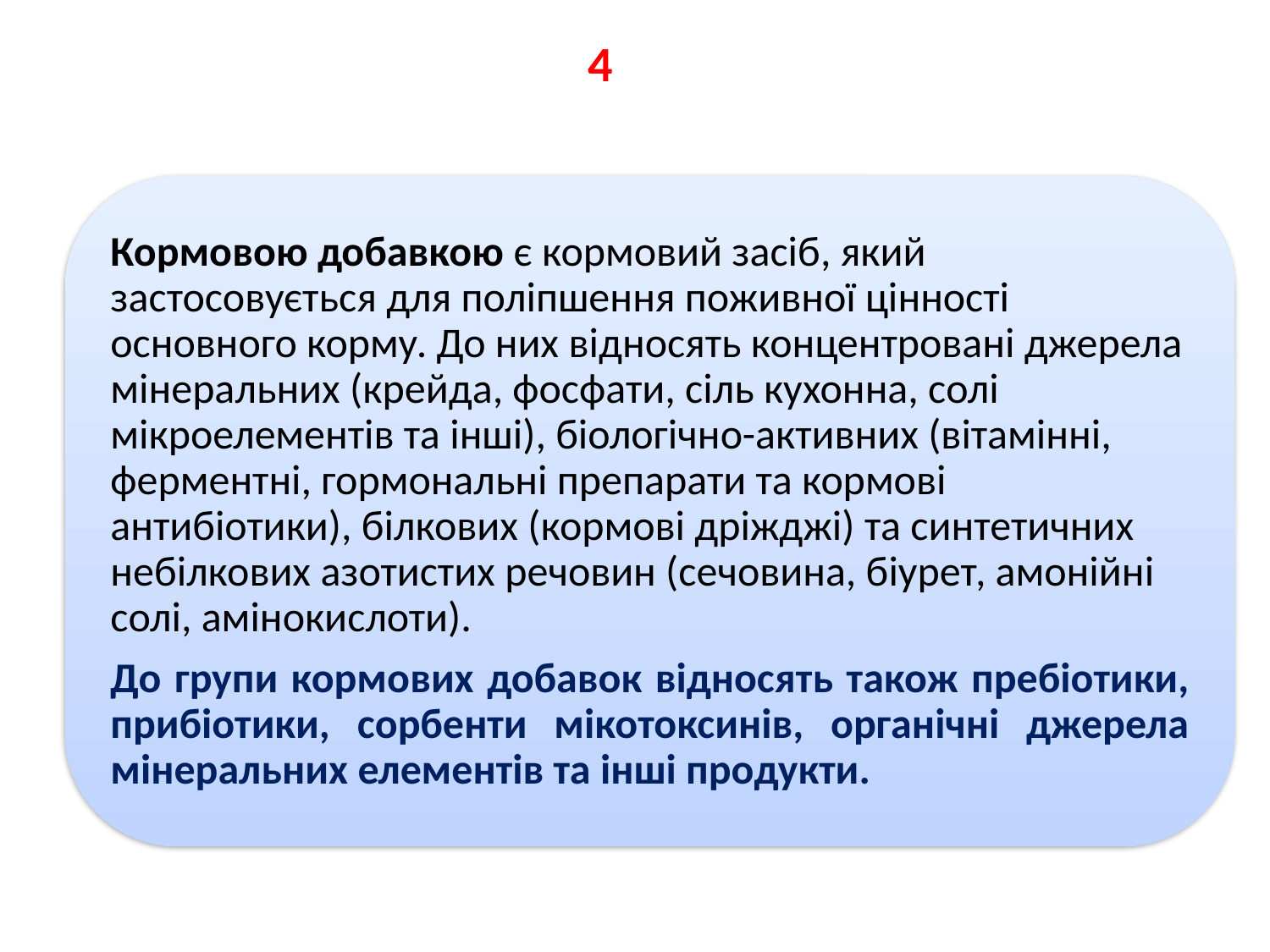

4
Кормовою добавкою є кормовий засіб, який застосовується для поліпшення поживної цінності основного корму. До них відносять концентровані джерела мінеральних (крейда, фосфати, сіль кухонна, солі мікроелементів та інші), біологічно-активних (вітамінні, ферментні, гормональні препарати та кормові антибіотики), білкових (кормові дріжджі) та синтетичних небілкових азотистих речовин (сечовина, біурет, амонійні солі, амінокислоти).
До групи кормових добавок відносять також пребіотики, прибіотики, сорбенти мікотоксинів, органічні джерела мінеральних елементів та інші продукти.